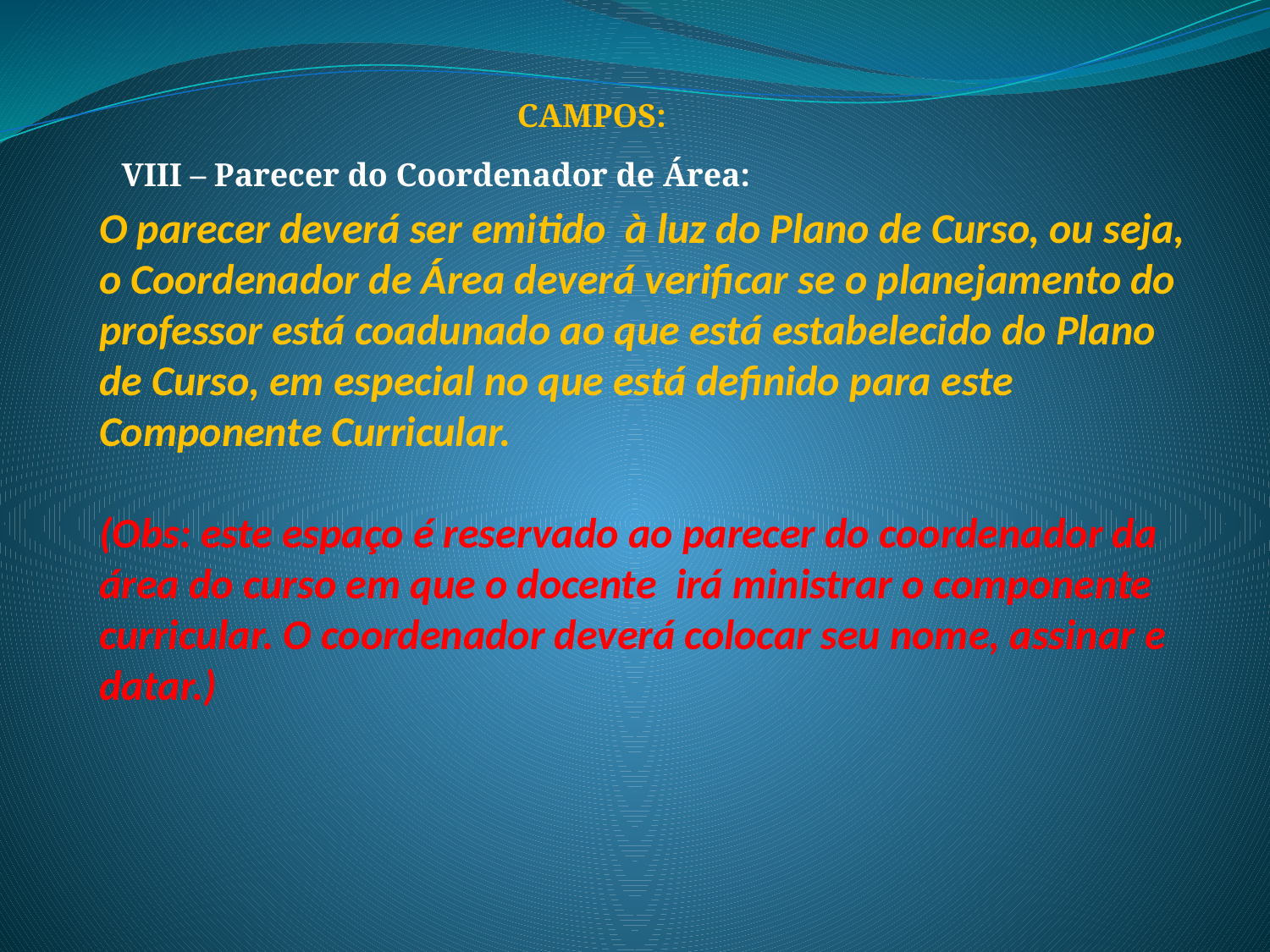

CAMPOS:
VIII – Parecer do Coordenador de Área:
# O parecer deverá ser emitido  à luz do Plano de Curso, ou seja, o Coordenador de Área deverá verificar se o planejamento do professor está coadunado ao que está estabelecido do Plano de Curso, em especial no que está definido para este Componente Curricular. (Obs: este espaço é reservado ao parecer do coordenador da área do curso em que o docente  irá ministrar o componente curricular. O coordenador deverá colocar seu nome, assinar e datar.)